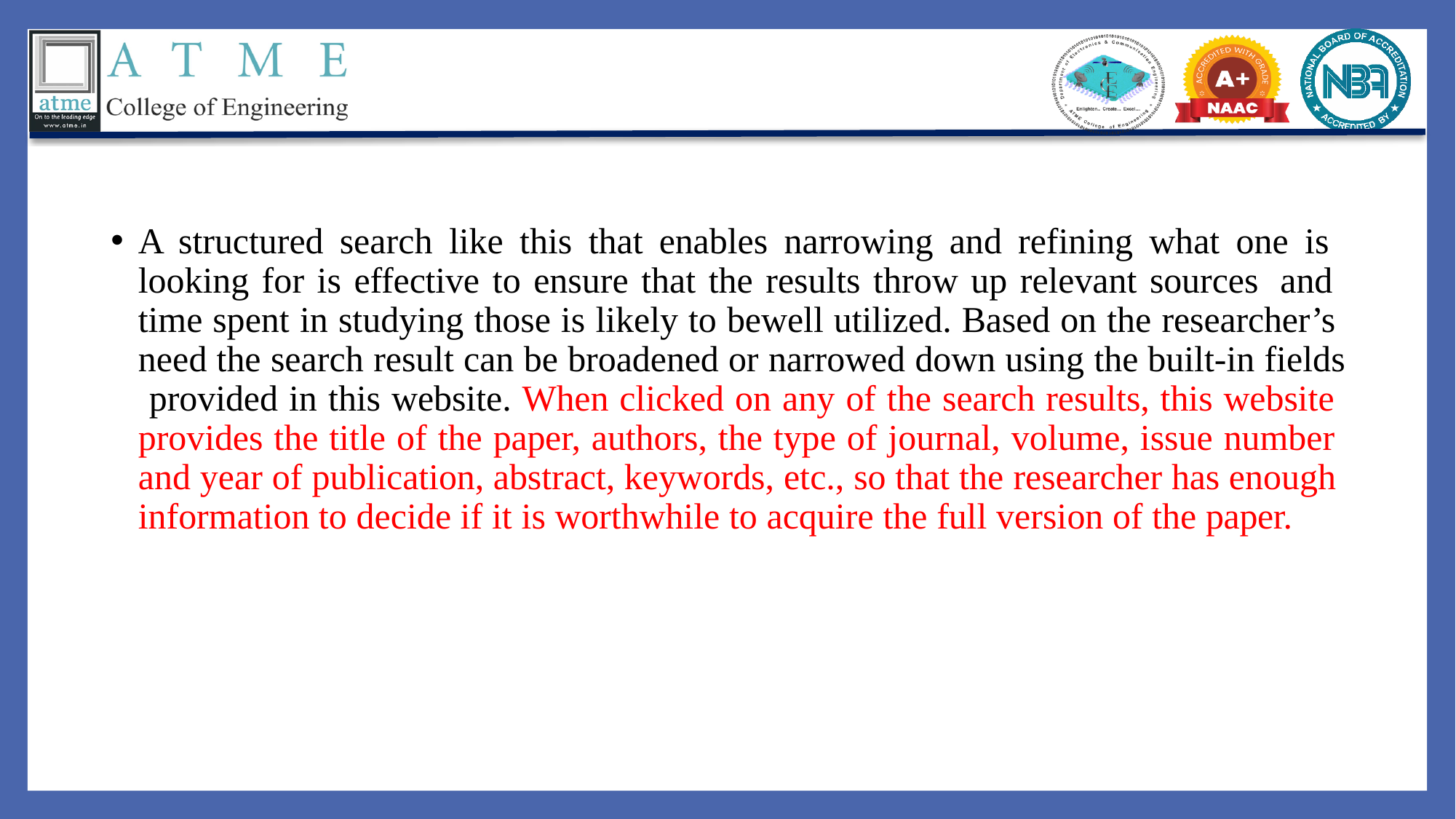

A structured search like this that enables narrowing and refining what one is  looking for is effective to ensure that the results throw up relevant sources and  time spent in studying those is likely to bewell utilized. Based on the researcher’s  need the search result can be broadened or narrowed down using the built-in fields  provided in this website. When clicked on any of the search results, this website  provides the title of the paper, authors, the type of journal, volume, issue number  and year of publication, abstract, keywords, etc., so that the researcher has enough  information to decide if it is worthwhile to acquire the full version of the paper.